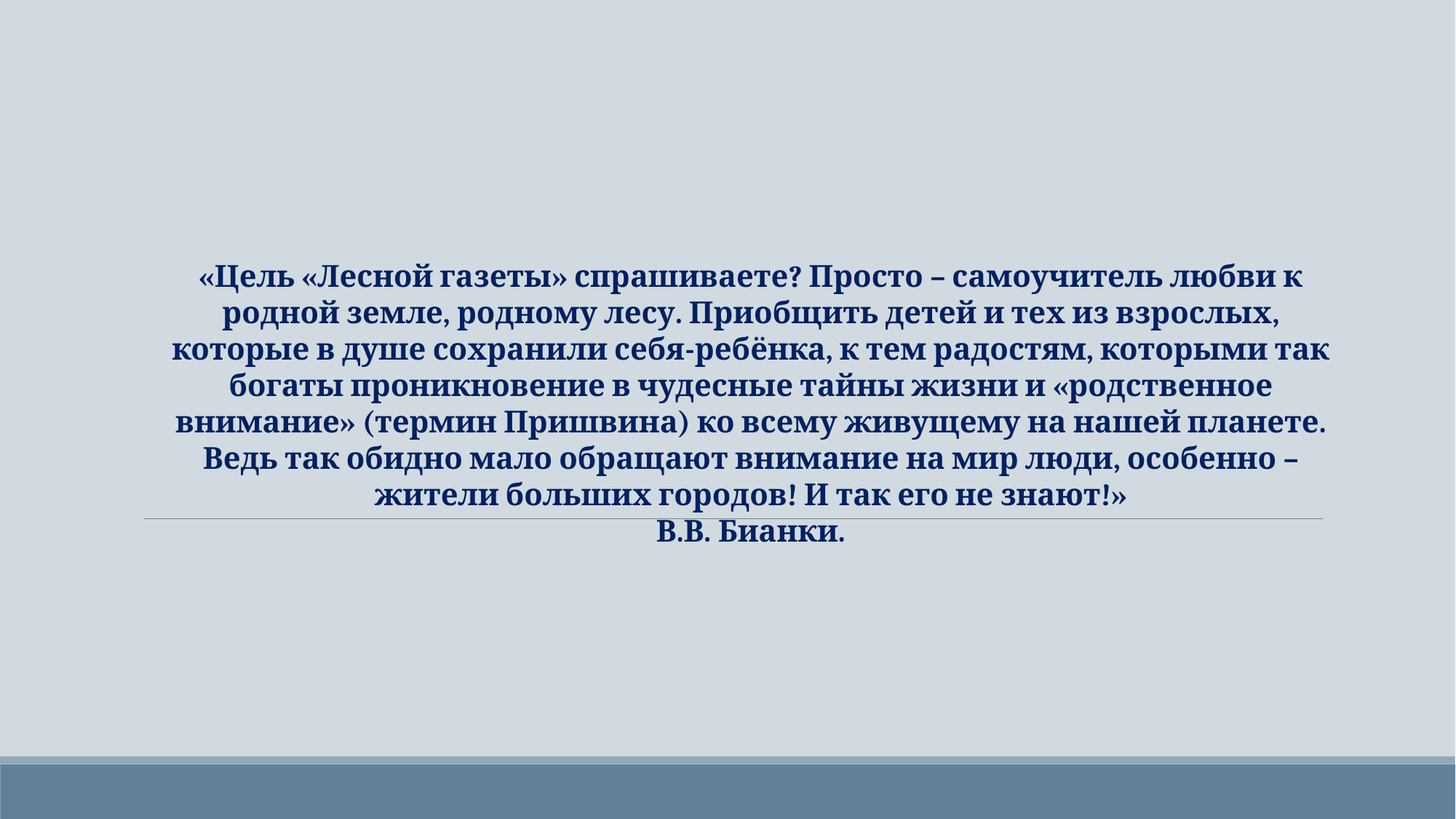

«Цель «Лесной газеты» спрашиваете? Просто – самоучитель любви к родной земле, родному лесу. Приобщить детей и тех из взрослых, которые в душе сохранили себя-ребёнка, к тем радостям, которыми так богаты проникновение в чудесные тайны жизни и «родственное внимание» (термин Пришвина) ко всему живущему на нашей планете. Ведь так обидно мало обращают внимание на мир люди, особенно – жители больших городов! И так его не знают!»
В.В. Бианки.